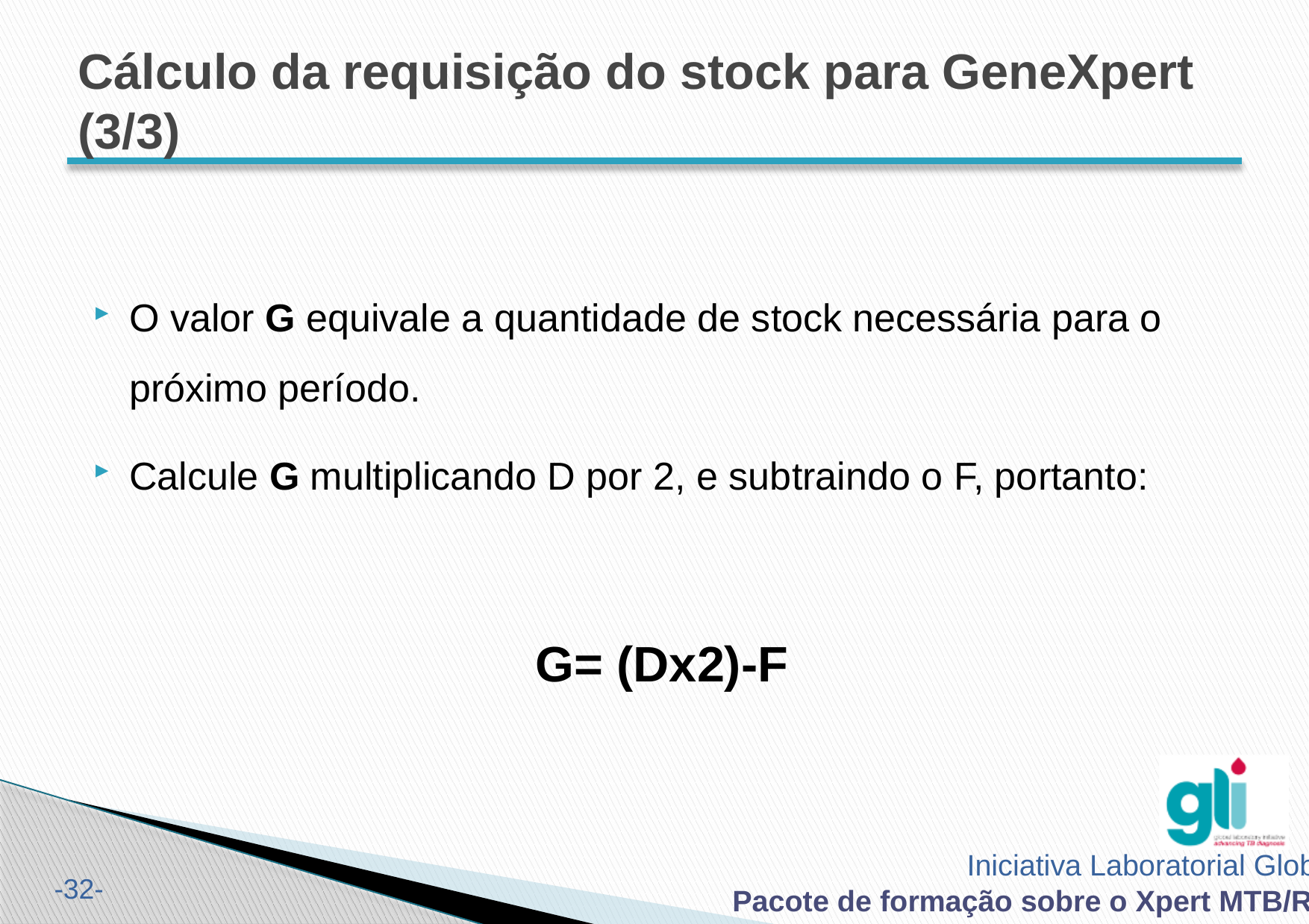

# Cálculo da requisição do stock para GeneXpert (3/3)

O valor G equivale a quantidade de stock necessária para o próximo período.
Calcule G multiplicando D por 2, e subtraindo o F, portanto:

G= (Dx2)-F